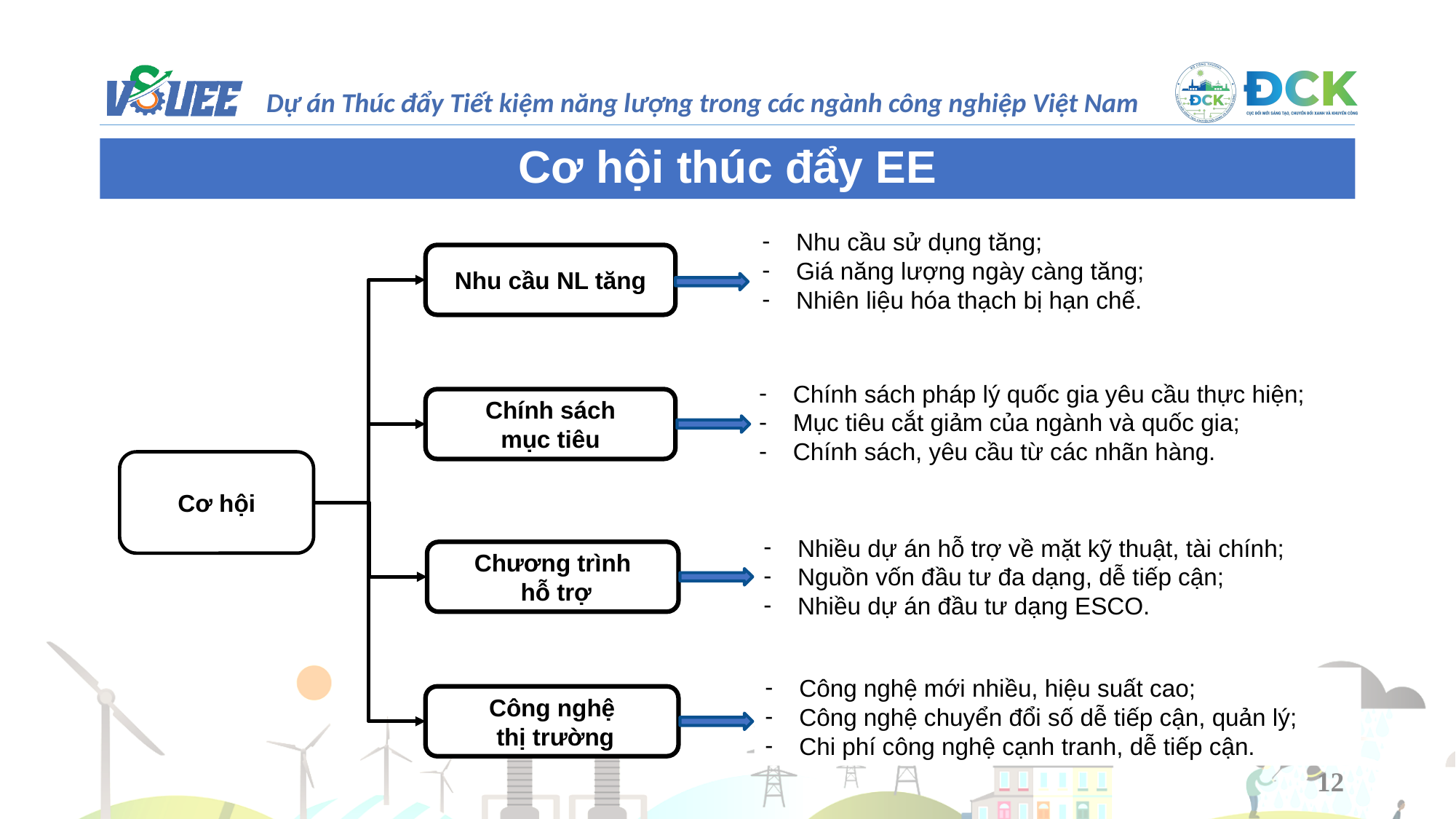

Cơ hội thúc đẩy EE
Nhu cầu sử dụng tăng;
Giá năng lượng ngày càng tăng;
Nhiên liệu hóa thạch bị hạn chế.
Nhu cầu NL tăng

Chính sách pháp lý quốc gia yêu cầu thực hiện;
Mục tiêu cắt giảm của ngành và quốc gia;
Chính sách, yêu cầu từ các nhãn hàng.
Chính sách
mục tiêu

Cơ hội
Nhiều dự án hỗ trợ về mặt kỹ thuật, tài chính;
Nguồn vốn đầu tư đa dạng, dễ tiếp cận;
Nhiều dự án đầu tư dạng ESCO.
Chương trình
 hỗ trợ

Công nghệ mới nhiều, hiệu suất cao;
Công nghệ chuyển đổi số dễ tiếp cận, quản lý;
Chi phí công nghệ cạnh tranh, dễ tiếp cận.
Công nghệ
 thị trường

12